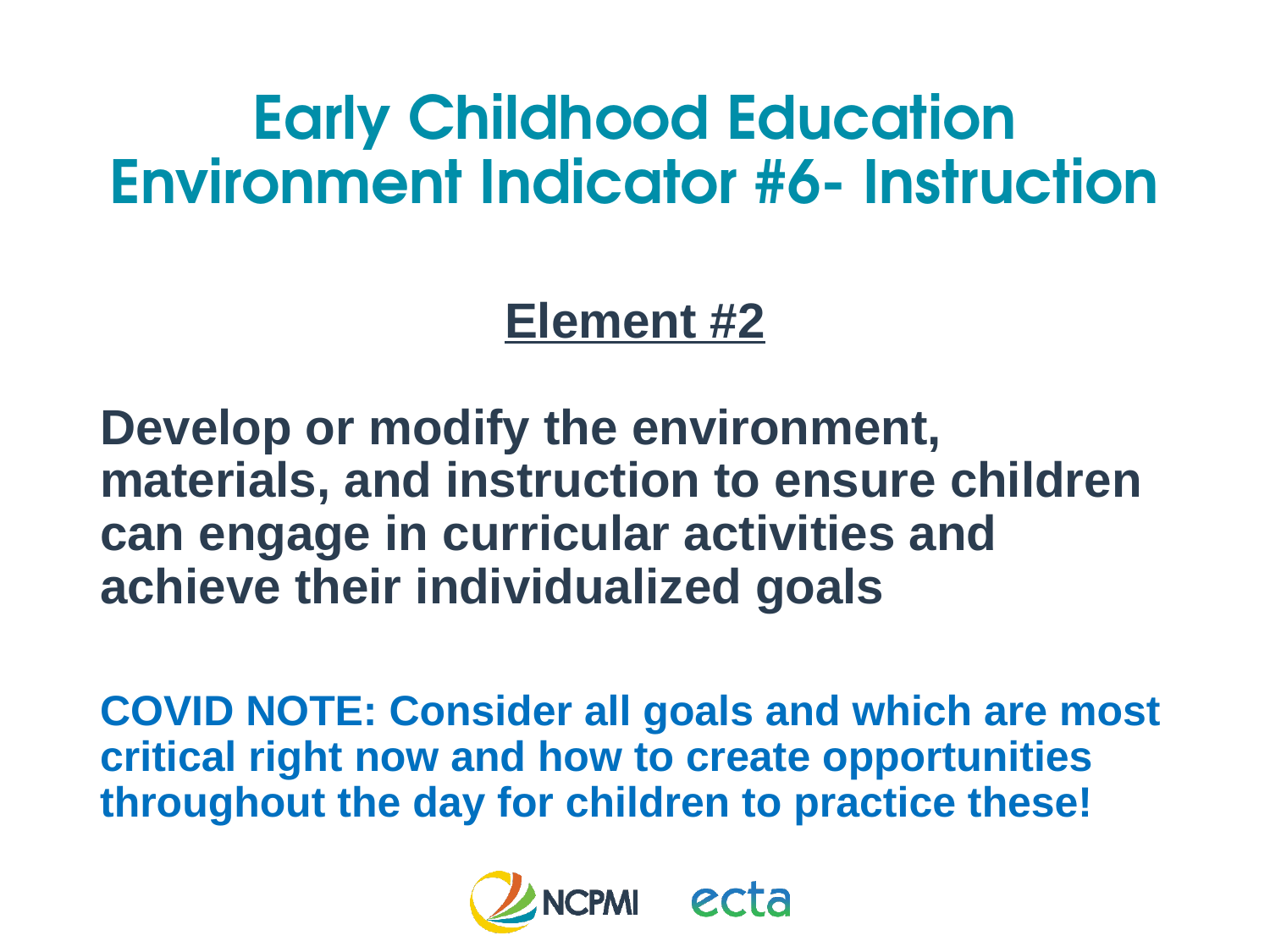

# Early Childhood Education Environment Indicator #6- Instruction
Element #2

Develop or modify the environment, materials, and instruction to ensure children can engage in curricular activities and achieve their individualized goals

COVID NOTE: Consider all goals and which are most critical right now and how to create opportunities throughout the day for children to practice these!